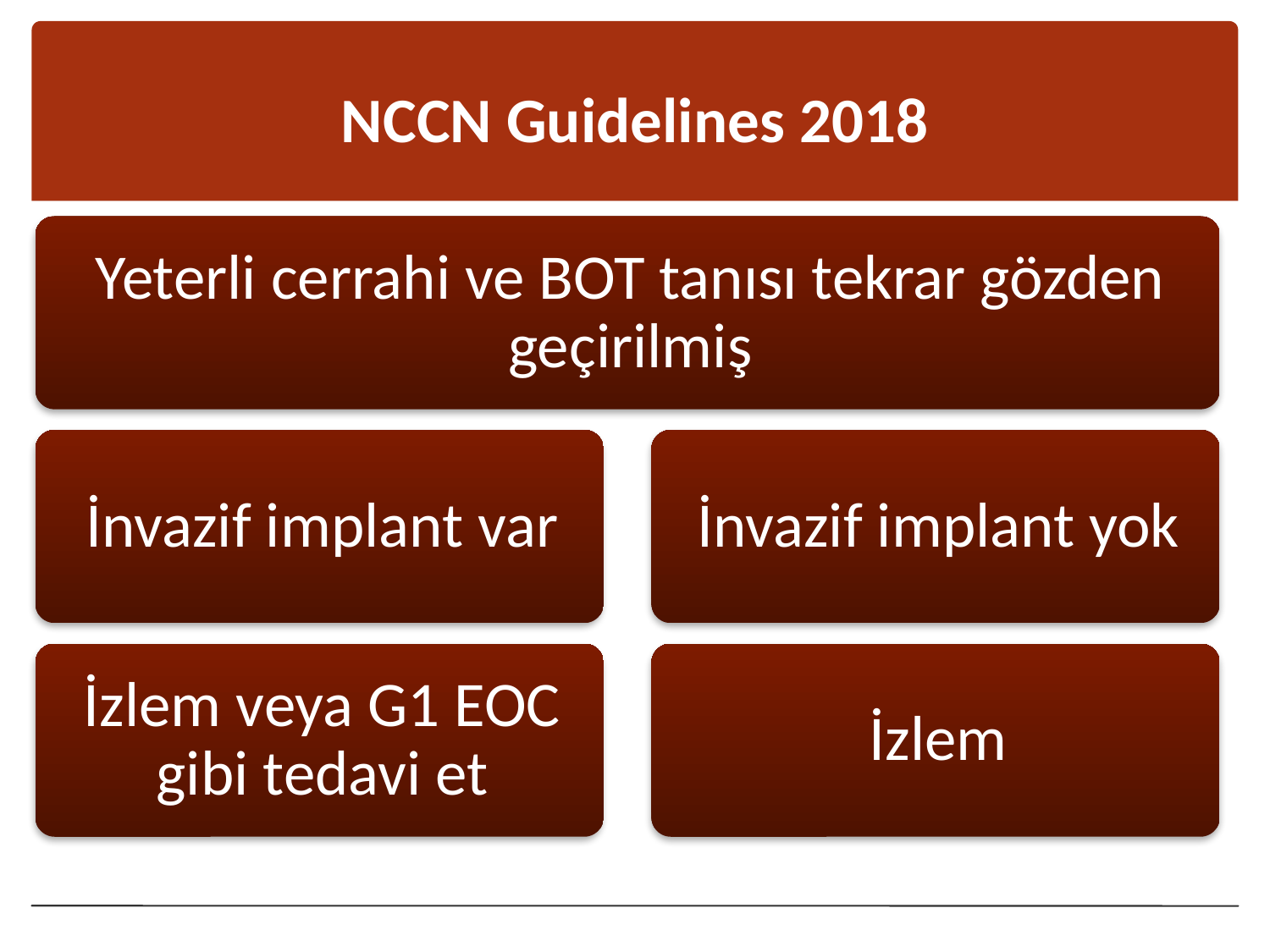

# NCCN Guidelines 2018
Yeterli cerrahi ve BOT tanısı tekrar gözden geçirilmiş
İnvazif implant var
İzlem veya G1 EOC gibi tedavi et
İnvazif implant yok
İzlem